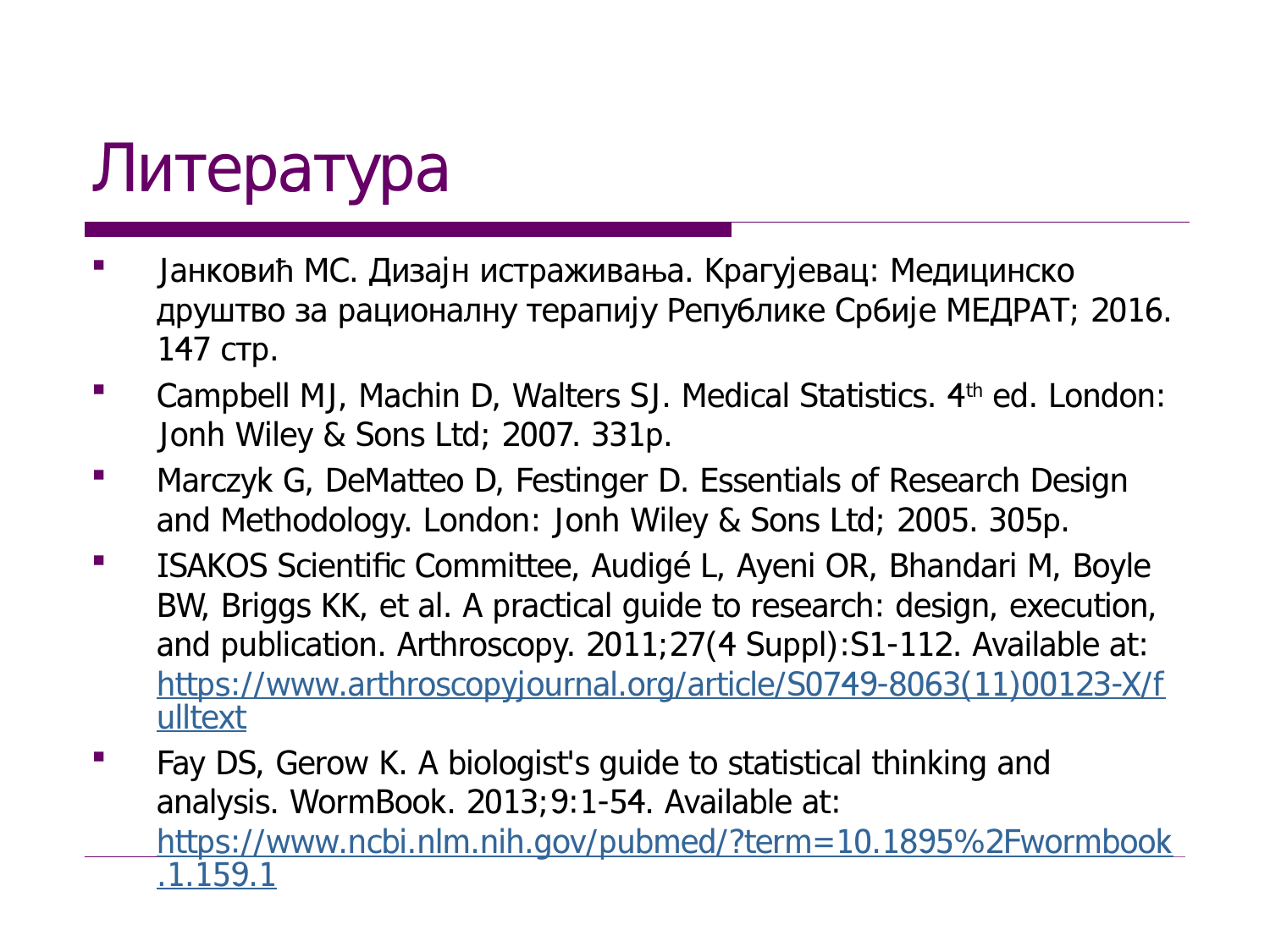

# Литература
Јанковић МС. Дизајн истраживања. Крагујевац: Медицинско друштво за рационалну терапију Републике Србије МЕДРАТ; 2016. 147 стр.
Campbell MJ, Machin D, Walters SJ. Medical Statistics. 4th ed. London: Jonh Wiley & Sons Ltd; 2007. 331p.
Marczyk G, DeMatteo D, Festinger D. Essentials of Research Design and Methodology. London: Jonh Wiley & Sons Ltd; 2005. 305p.
ISAKOS Scientific Committee, Audigé L, Ayeni OR, Bhandari M, Boyle BW, Briggs KK, et al. A practical guide to research: design, execution, and publication. Arthroscopy. 2011;27(4 Suppl):S1-112. Available at: https://www.arthroscopyjournal.org/article/S0749-8063(11)00123-X/fulltext
Fay DS, Gerow K. A biologist's guide to statistical thinking and analysis. WormBook. 2013;9:1-54. Available at: https://www.ncbi.nlm.nih.gov/pubmed/?term=10.1895%2Fwormbook.1.159.1